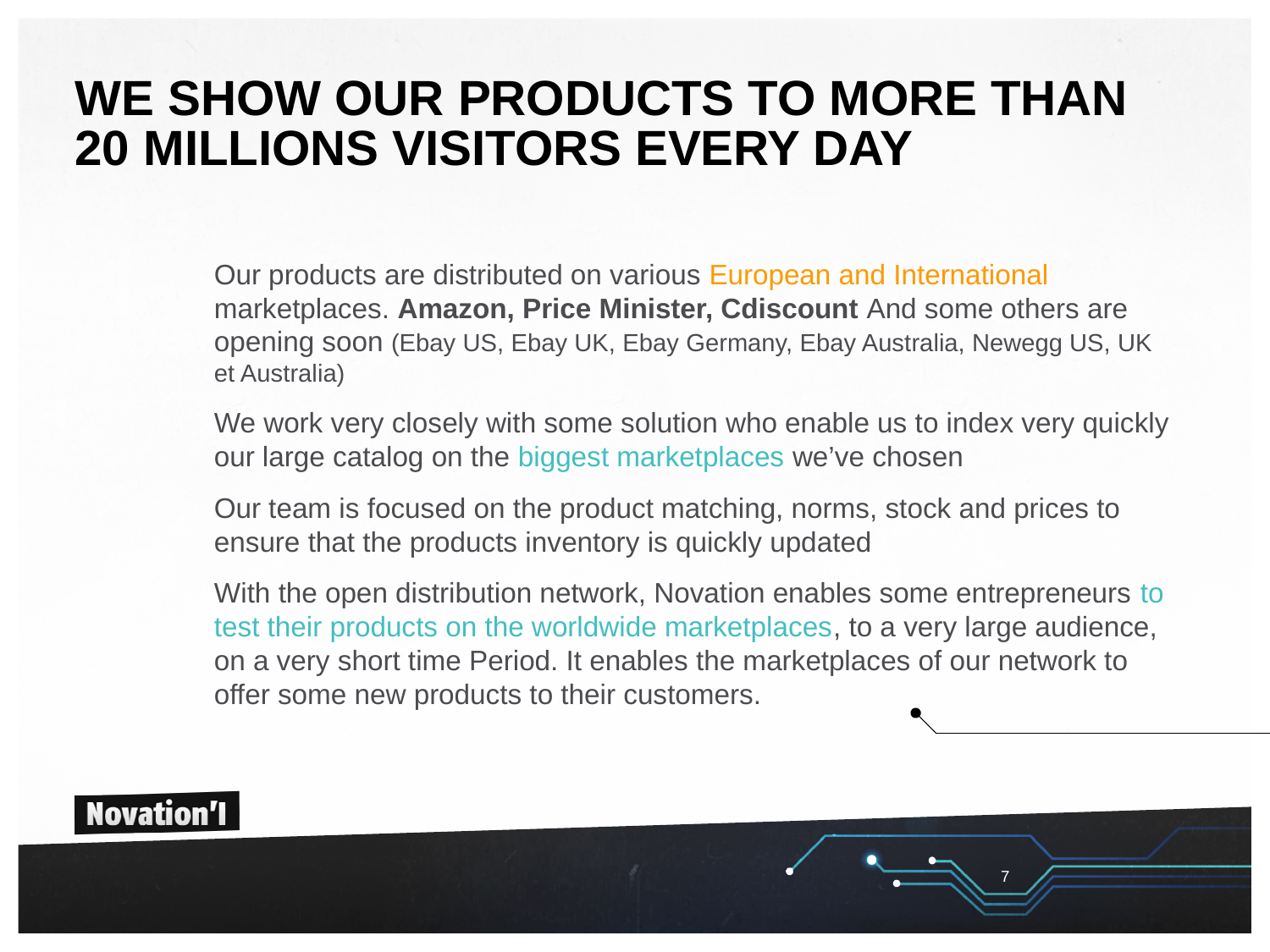

# We show our Products to more than 20 millions visitors every day
Our products are distributed on various European and International marketplaces. Amazon, Price Minister, Cdiscount And some others are opening soon (Ebay US, Ebay UK, Ebay Germany, Ebay Australia, Newegg US, UK et Australia)
We work very closely with some solution who enable us to index very quickly our large catalog on the biggest marketplaces we’ve chosen
Our team is focused on the product matching, norms, stock and prices to ensure that the products inventory is quickly updated
With the open distribution network, Novation enables some entrepreneurs to test their products on the worldwide marketplaces, to a very large audience, on a very short time Period. It enables the marketplaces of our network to offer some new products to their customers.